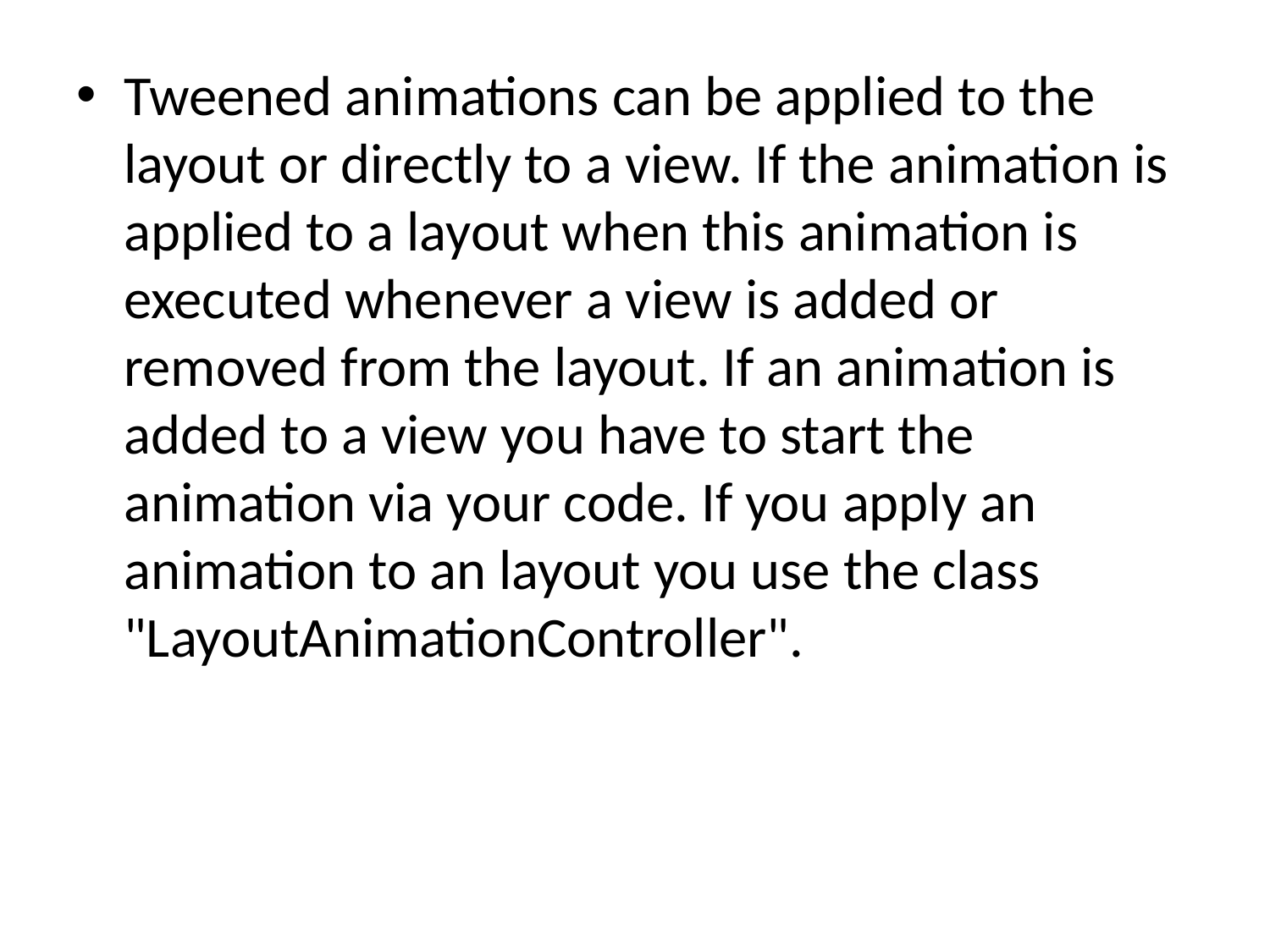

Tweened animations can be applied to the layout or directly to a view. If the animation is applied to a layout when this animation is executed whenever a view is added or removed from the layout. If an animation is added to a view you have to start the animation via your code. If you apply an animation to an layout you use the class "LayoutAnimationController".